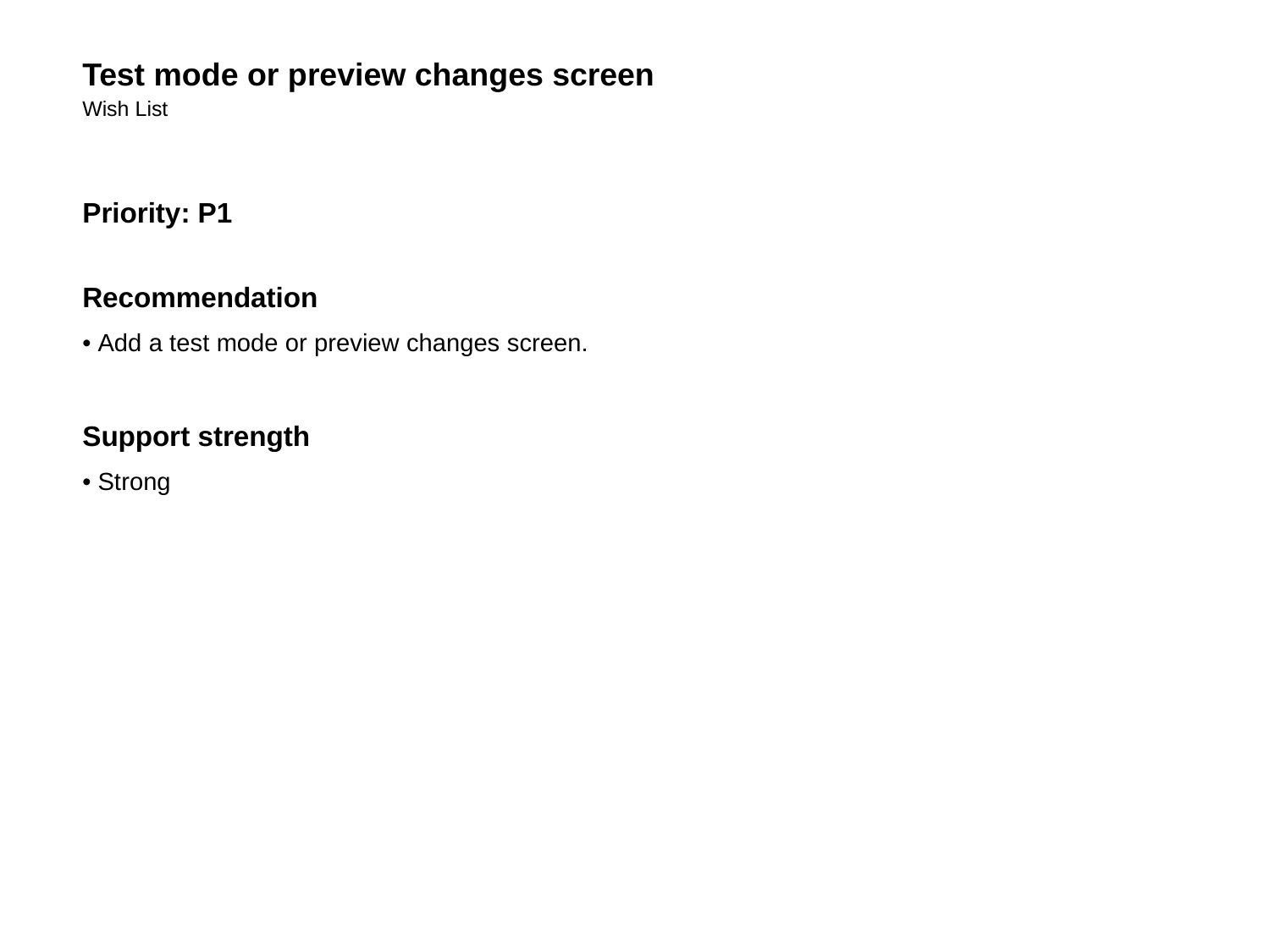

Test mode or preview changes screen
Wish List
Priority: P1

Recommendation
• Add a test mode or preview changes screen.

Support strength
• Strong